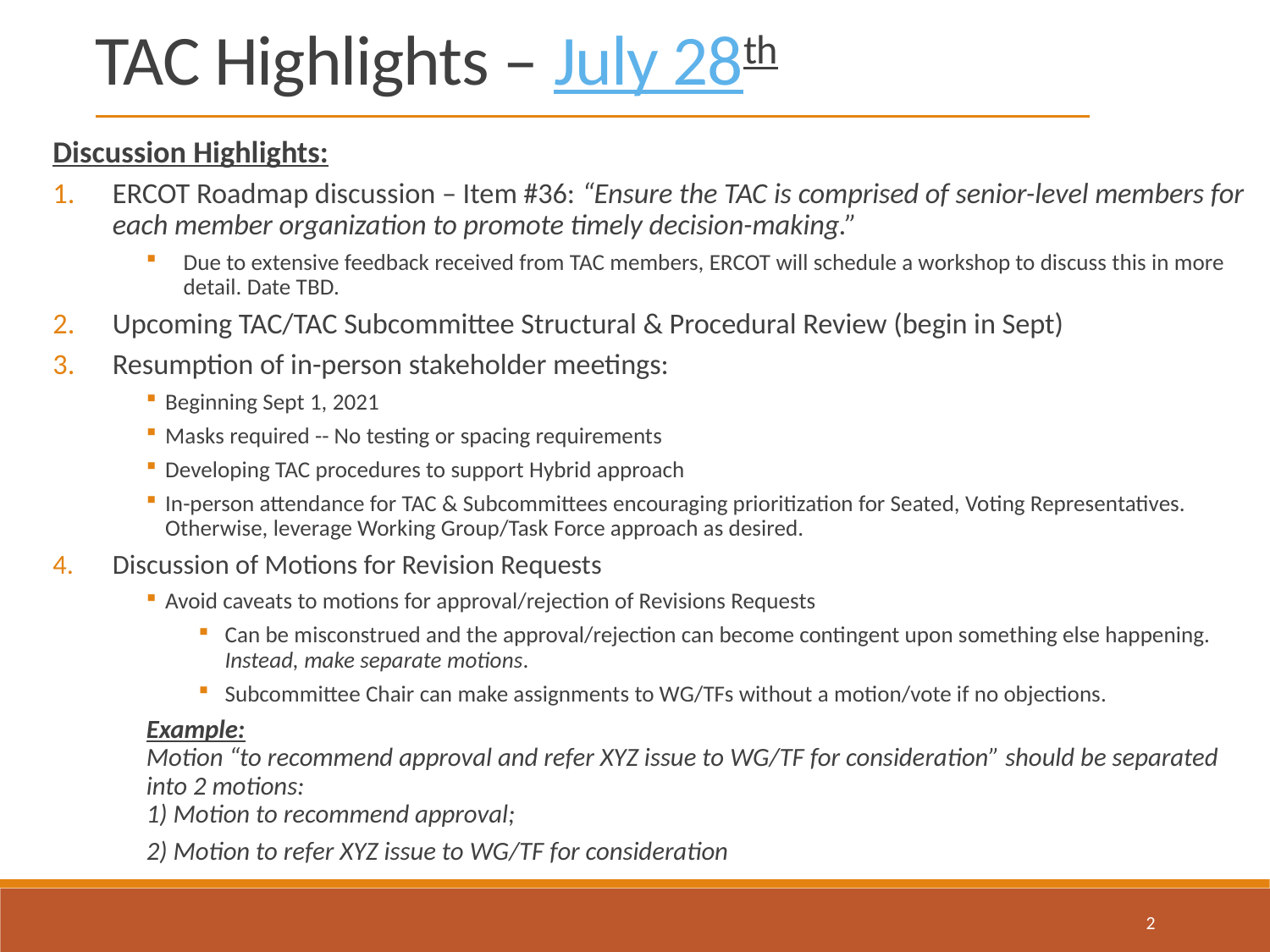

TAC Highlights – July 28th
Discussion Highlights:
ERCOT Roadmap discussion – Item #36: “Ensure the TAC is comprised of senior-level members for each member organization to promote timely decision-making.”
Due to extensive feedback received from TAC members, ERCOT will schedule a workshop to discuss this in more detail. Date TBD.
Upcoming TAC/TAC Subcommittee Structural & Procedural Review (begin in Sept)
Resumption of in-person stakeholder meetings:
Beginning Sept 1, 2021
Masks required -- No testing or spacing requirements
Developing TAC procedures to support Hybrid approach
In-person attendance for TAC & Subcommittees encouraging prioritization for Seated, Voting Representatives.  Otherwise, leverage Working Group/Task Force approach as desired.
Discussion of Motions for Revision Requests
Avoid caveats to motions for approval/rejection of Revisions Requests
Can be misconstrued and the approval/rejection can become contingent upon something else happening.  Instead, make separate motions.
Subcommittee Chair can make assignments to WG/TFs without a motion/vote if no objections.
Example:
Motion “to recommend approval and refer XYZ issue to WG/TF for consideration” should be separated into 2 motions:
	1) Motion to recommend approval;
	2) Motion to refer XYZ issue to WG/TF for consideration
2